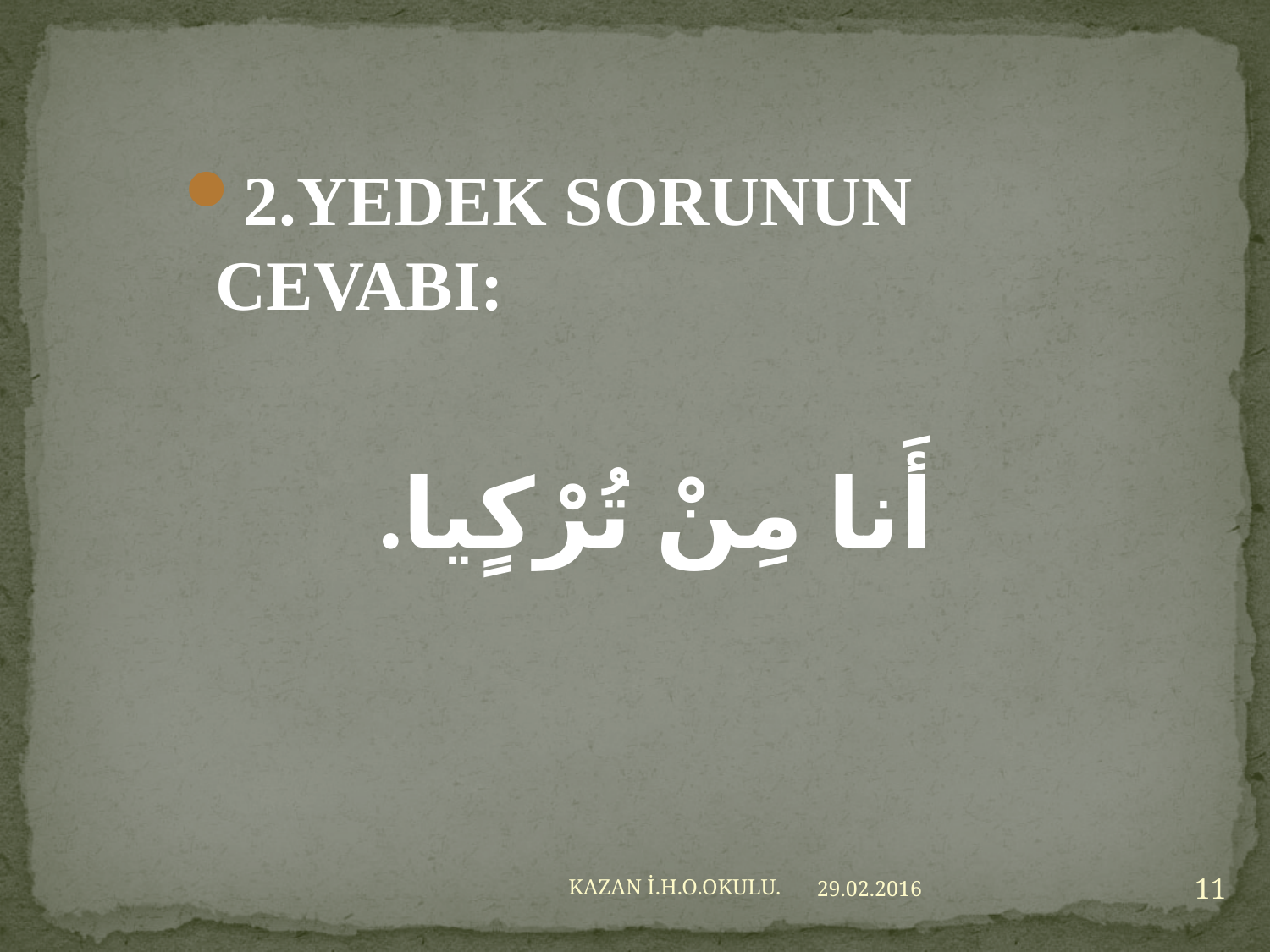

2.YEDEK SORUNUN CEVABI:

        .أَنا مِنْ تُرْكٍيا
11
KAZAN İ.H.O.OKULU.
29.02.2016